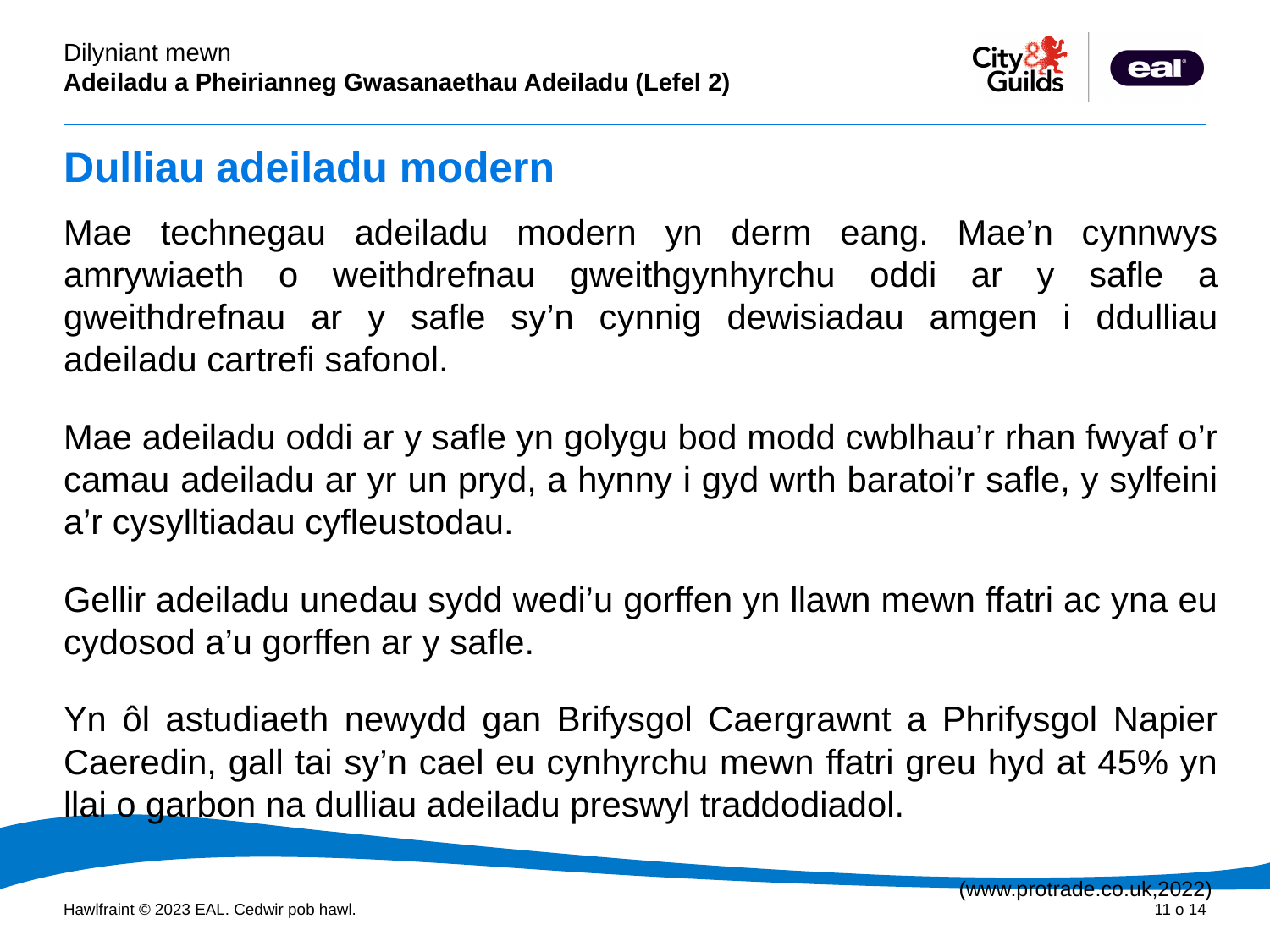

# Dulliau adeiladu modern
Mae technegau adeiladu modern yn derm eang. Mae’n cynnwys amrywiaeth o weithdrefnau gweithgynhyrchu oddi ar y safle a gweithdrefnau ar y safle sy’n cynnig dewisiadau amgen i ddulliau adeiladu cartrefi safonol.
Mae adeiladu oddi ar y safle yn golygu bod modd cwblhau’r rhan fwyaf o’r camau adeiladu ar yr un pryd, a hynny i gyd wrth baratoi’r safle, y sylfeini a’r cysylltiadau cyfleustodau.
Gellir adeiladu unedau sydd wedi’u gorffen yn llawn mewn ffatri ac yna eu cydosod a’u gorffen ar y safle.
Yn ôl astudiaeth newydd gan Brifysgol Caergrawnt a Phrifysgol Napier Caeredin, gall tai sy’n cael eu cynhyrchu mewn ffatri greu hyd at 45% yn llai o garbon na dulliau adeiladu preswyl traddodiadol.
(www.protrade.co.uk,2022)